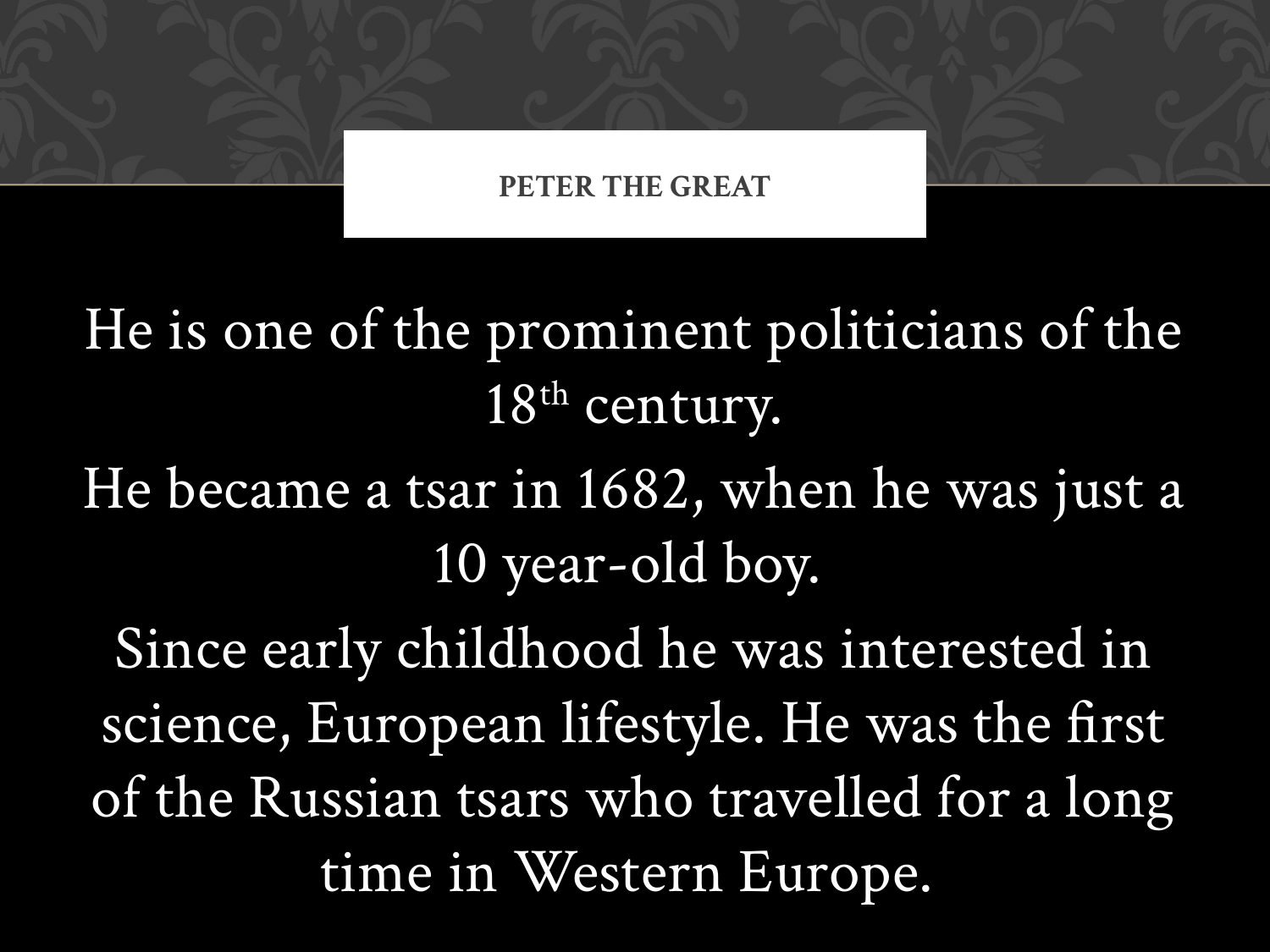

# Peter the Great
He is one of the prominent politicians of the 18th century.
He became a tsar in 1682, when he was just a 10 year-old boy.
Since early childhood he was interested in science, European lifestyle. He was the first of the Russian tsars who travelled for a long time in Western Europe.